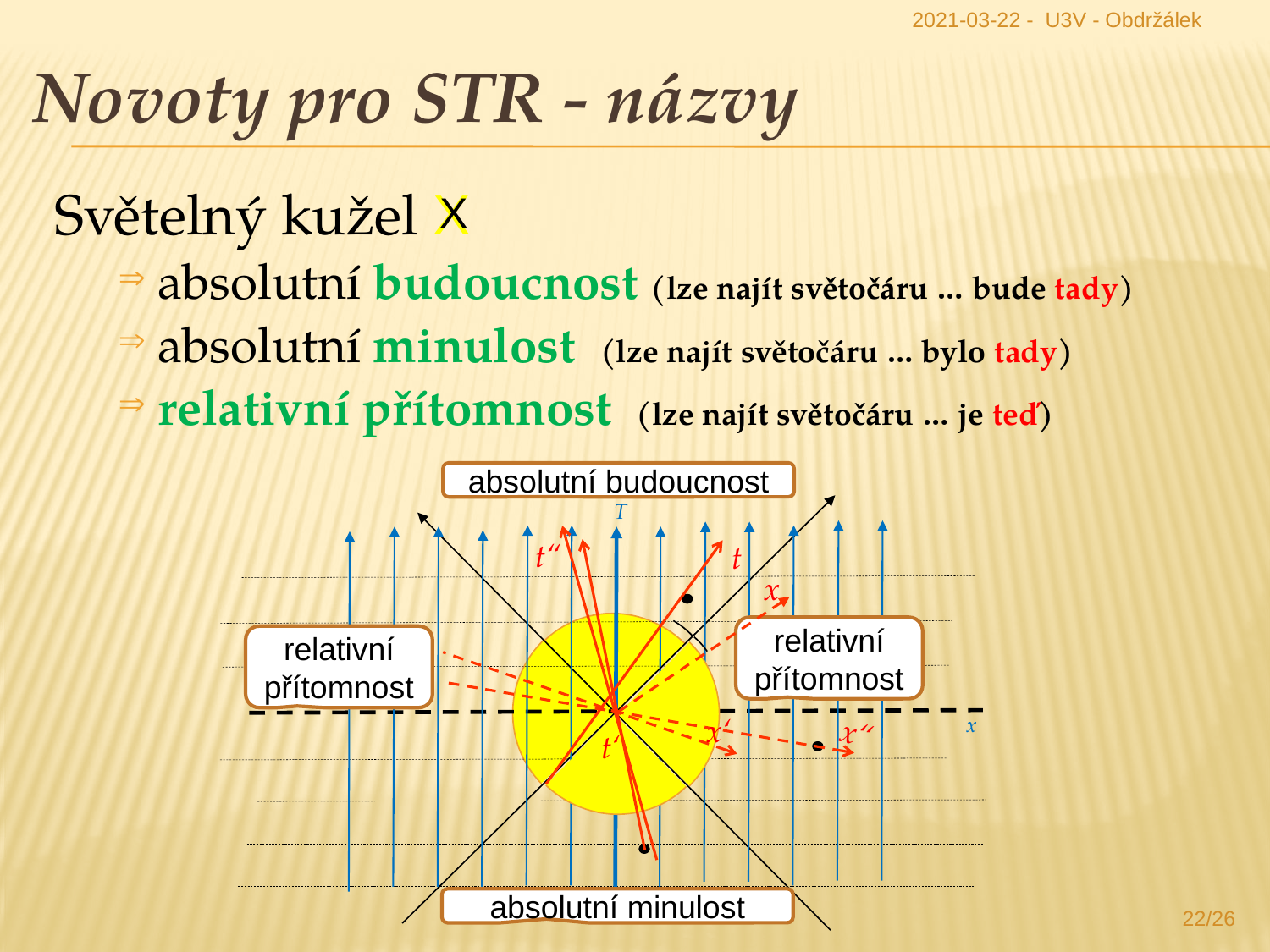

2021-03-22 -  U3V - Obdržálek

Soumístnost značíme plnou barevnou čarou, současnost čárkovaně; protože však je stejná pro všechny zúčastněné, značíme ji černě (jen okamžik 0 jsme vyznačili čarami všech barev). Je vidět, že přítele jsme potkali v místě 0 v čase 0, rychl
čas t: 5
R
4
4,2
3
2
1
-3	-2	-1	0	 1	 2	 3	 4	 5	dráha x
4,1
-1
-2
V
-3
-4
Novoty pro STR - názvy
X
Světelný kužel X
absolutní budoucnost (lze najít světočáru … bude tady)
absolutní minulost  (lze najít světočáru … bylo tady)
relativní přítomnost   (lze najít světočáru … je teď)

absolutní budoucnost
T
t“
t
x

relativní přítomnost
relativní přítomnost
x
x‘
x“
t‘

absolutní minulost
22/26